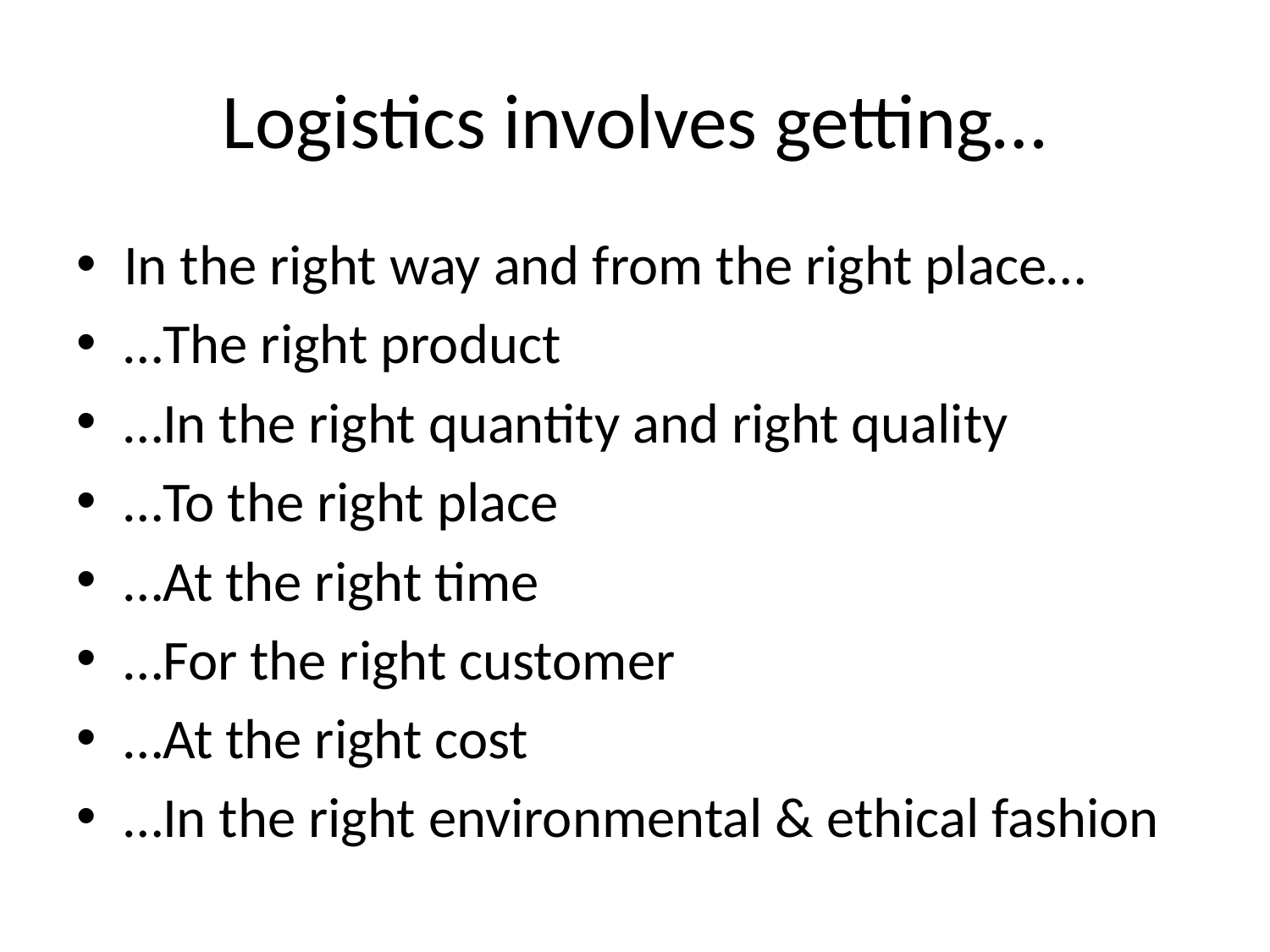

# Logistics involves getting…
In the right way and from the right place…
…The right product
…In the right quantity and right quality
…To the right place
…At the right time
…For the right customer
…At the right cost
…In the right environmental & ethical fashion